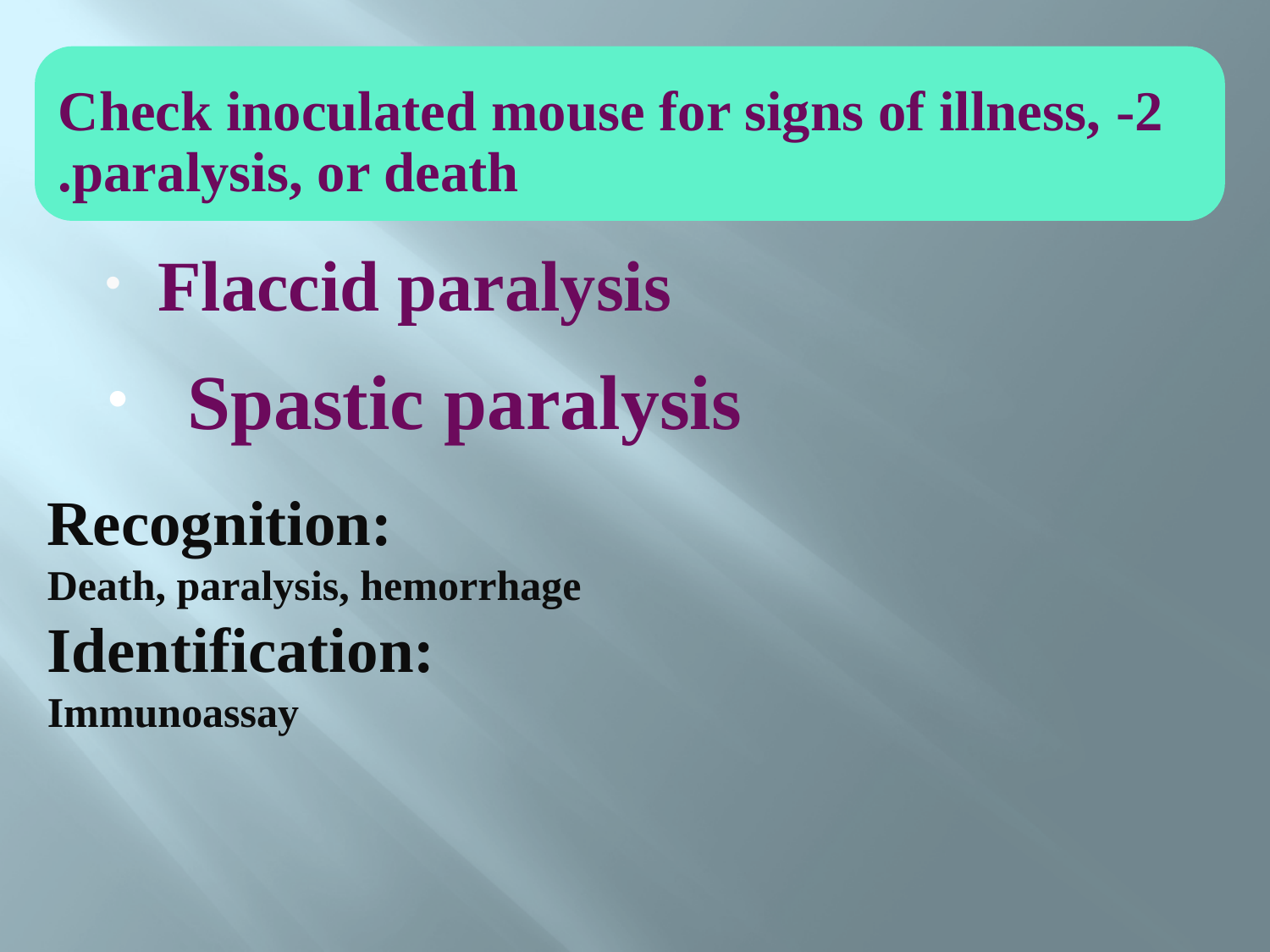

2- Check inoculated mouse for signs of illness, paralysis, or death.
Flaccid paralysis
Spastic paralysis
Recognition:
Death, paralysis, hemorrhage
Identification:
Immunoassay